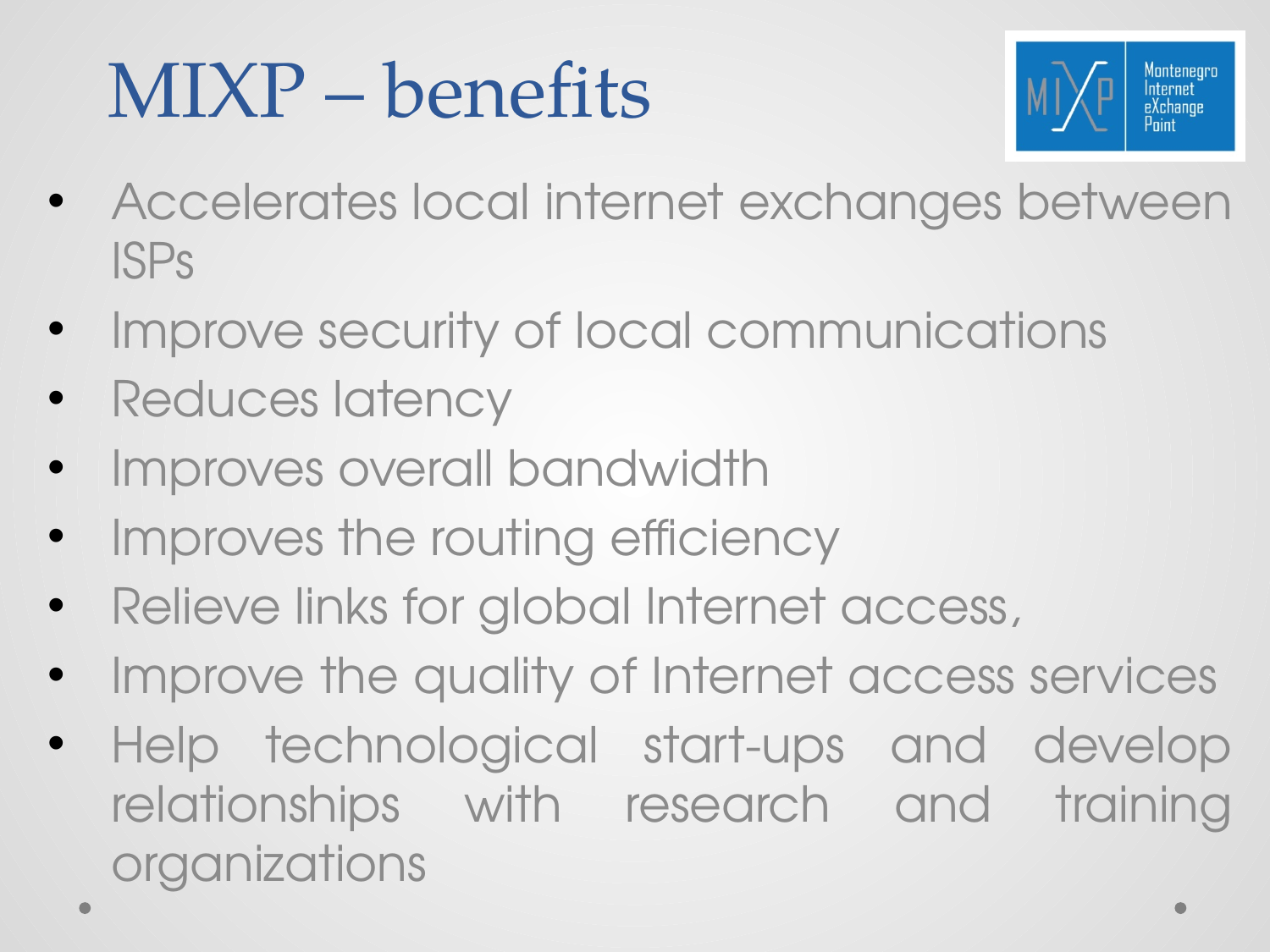

# MIXP – benefits
Accelerates local internet exchanges between ISPs
Improve security of local communications
Reduces latency
Improves overall bandwidth
Improves the routing efficiency
Relieve links for global Internet access,
Improve the quality of Internet access services
Help technological start-ups and develop relationships with research and training organizations